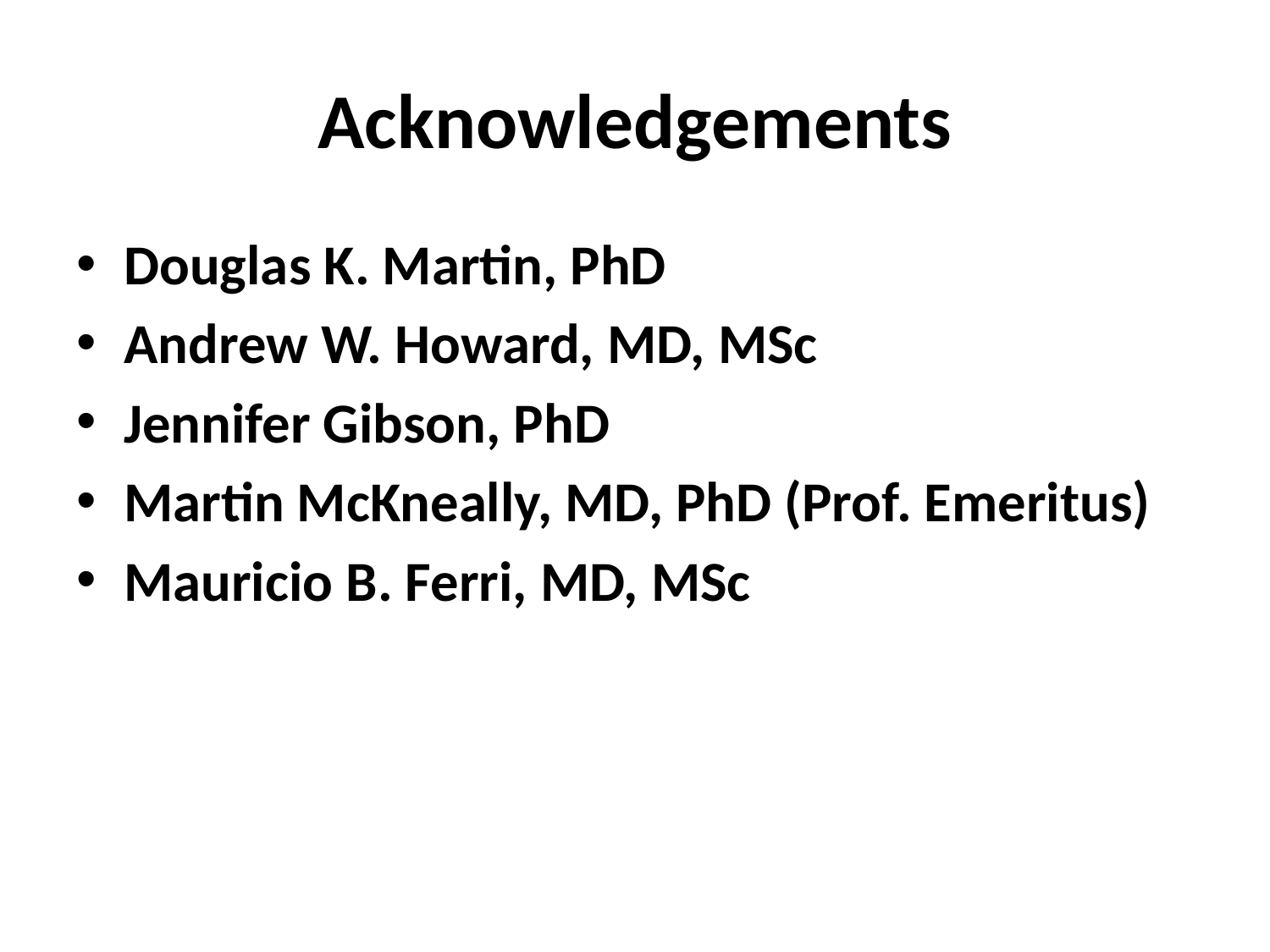

# Acknowledgements
Douglas K. Martin, PhD
Andrew W. Howard, MD, MSc
Jennifer Gibson, PhD
Martin McKneally, MD, PhD (Prof. Emeritus)
Mauricio B. Ferri, MD, MSc